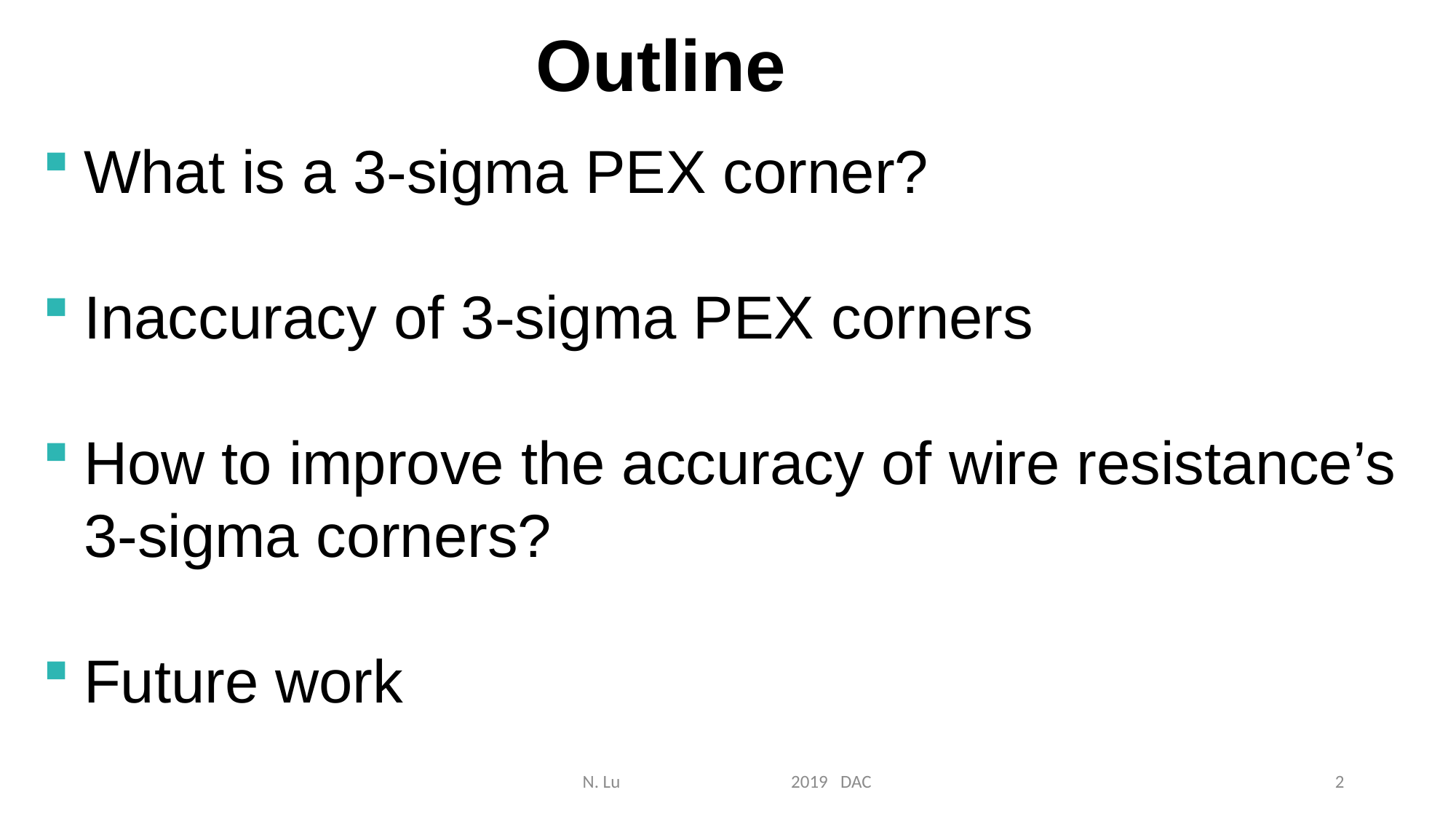

Outline
What is a 3-sigma PEX corner?

Inaccuracy of 3-sigma PEX corners

How to improve the accuracy of wire resistance’s 3-sigma corners?

Future work
N. Lu                                         2019   DAC
2